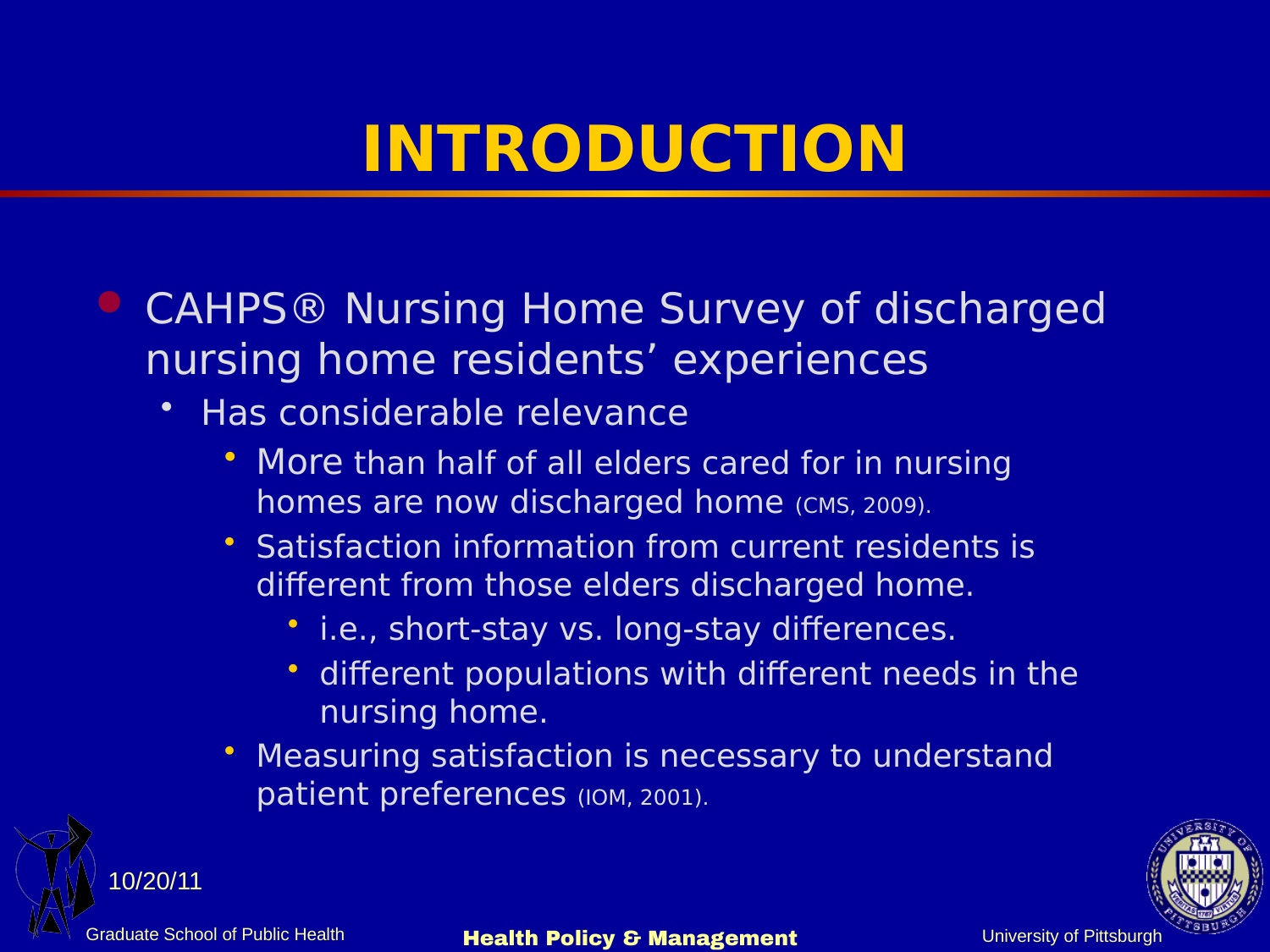

# INTRODUCTION
CAHPS® Nursing Home Survey of discharged nursing home residents’ experiences
Has considerable relevance
More than half of all elders cared for in nursing homes are now discharged home (CMS, 2009).
Satisfaction information from current residents is different from those elders discharged home.
i.e., short-stay vs. long-stay differences.
different populations with different needs in the nursing home.
Measuring satisfaction is necessary to understand patient preferences (IOM, 2001).
10/20/11